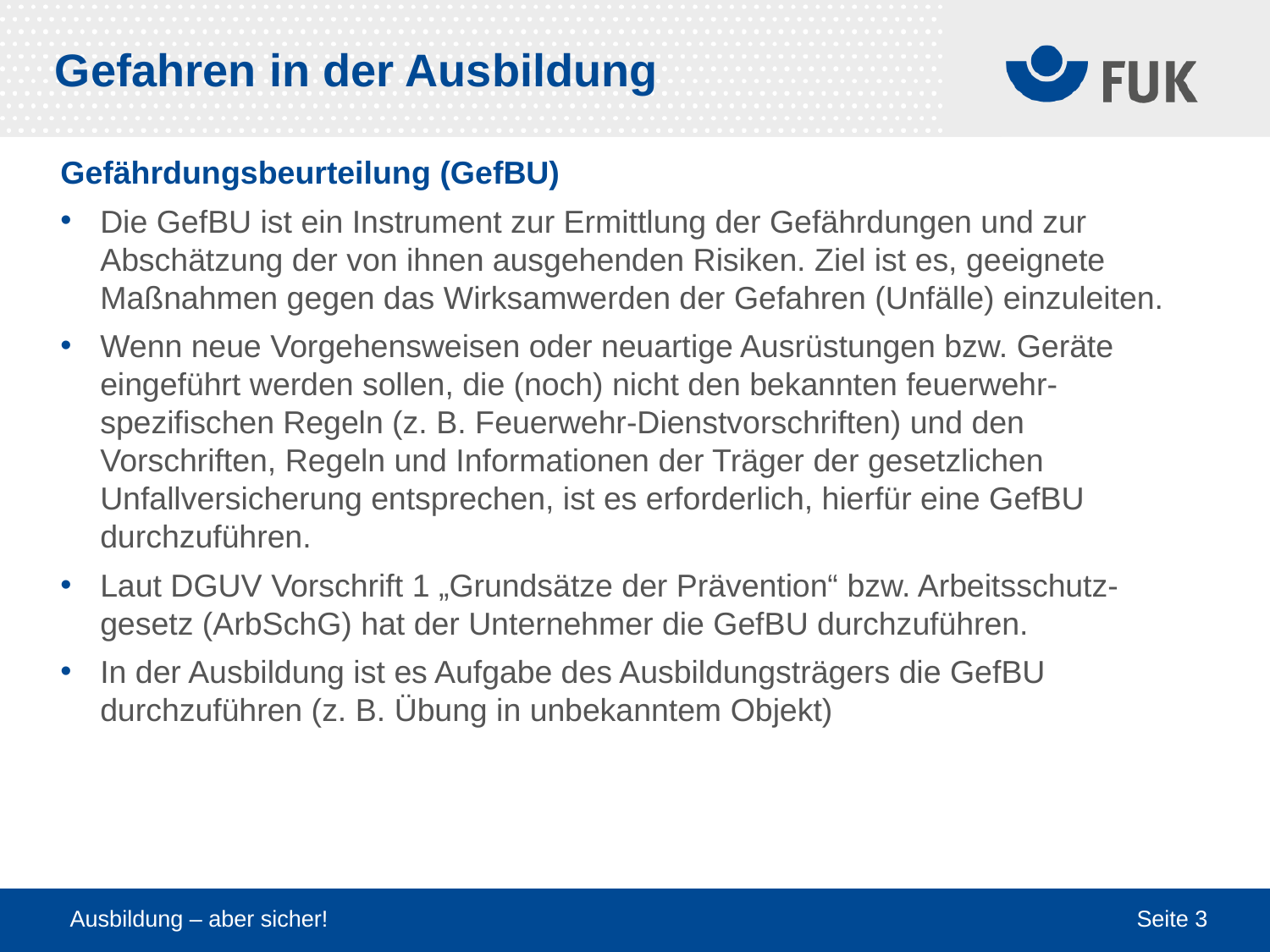

Gefahren in der Ausbildung
Gefährdungsbeurteilung (GefBU)
Die GefBU ist ein Instrument zur Ermittlung der Gefährdungen und zur Abschätzung der von ihnen ausgehenden Risiken. Ziel ist es, geeignete Maßnahmen gegen das Wirksamwerden der Gefahren (Unfälle) einzuleiten.
Wenn neue Vorgehensweisen oder neuartige Ausrüstungen bzw. Geräte eingeführt werden sollen, die (noch) nicht den bekannten feuerwehr-spezifischen Regeln (z. B. Feuerwehr-Dienstvorschriften) und den Vorschriften, Regeln und Informationen der Träger der gesetzlichen Unfallversicherung entsprechen, ist es erforderlich, hierfür eine GefBU durchzuführen.
Laut DGUV Vorschrift 1 „Grundsätze der Prävention“ bzw. Arbeitsschutz-gesetz (ArbSchG) hat der Unternehmer die GefBU durchzuführen.
In der Ausbildung ist es Aufgabe des Ausbildungsträgers die GefBU durchzuführen (z. B. Übung in unbekanntem Objekt)
Ausbildung – aber sicher!
Seite 3